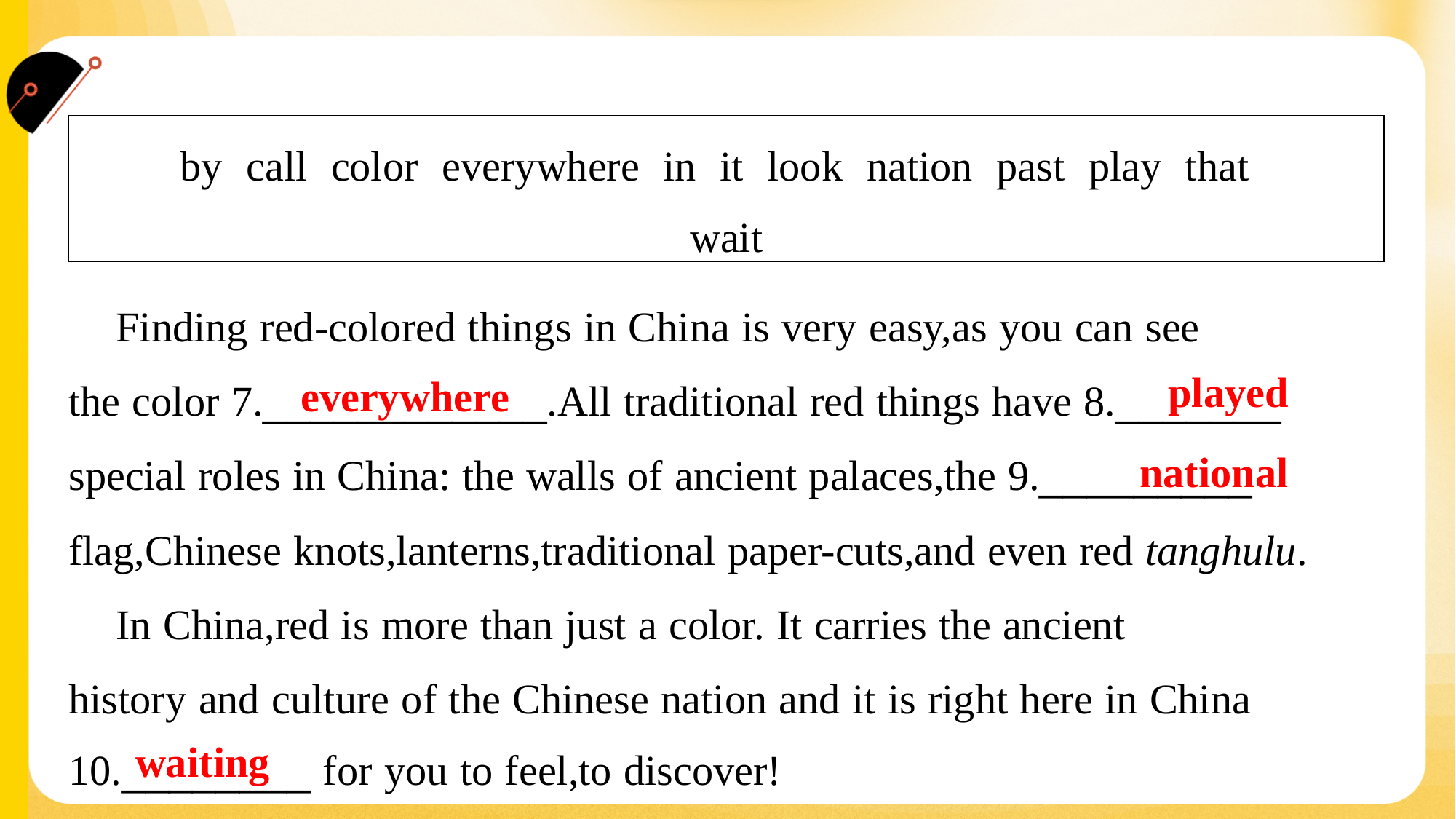

| by call color everywhere in it look nation past play that wait |
| --- |
    Finding red-colored things in China is very easy,as you can see
the color 7.____________.All traditional red things have 8._______
special roles in China: the walls of ancient palaces,the 9._________
flag,Chinese knots,lanterns,traditional paper-cuts,and even red tanghulu.
    In China,red is more than just a color. It carries the ancient
history and culture of the Chinese nation and it is right here in China
10.________ for you to feel,to discover!#1.4
played
everywhere
national
waiting